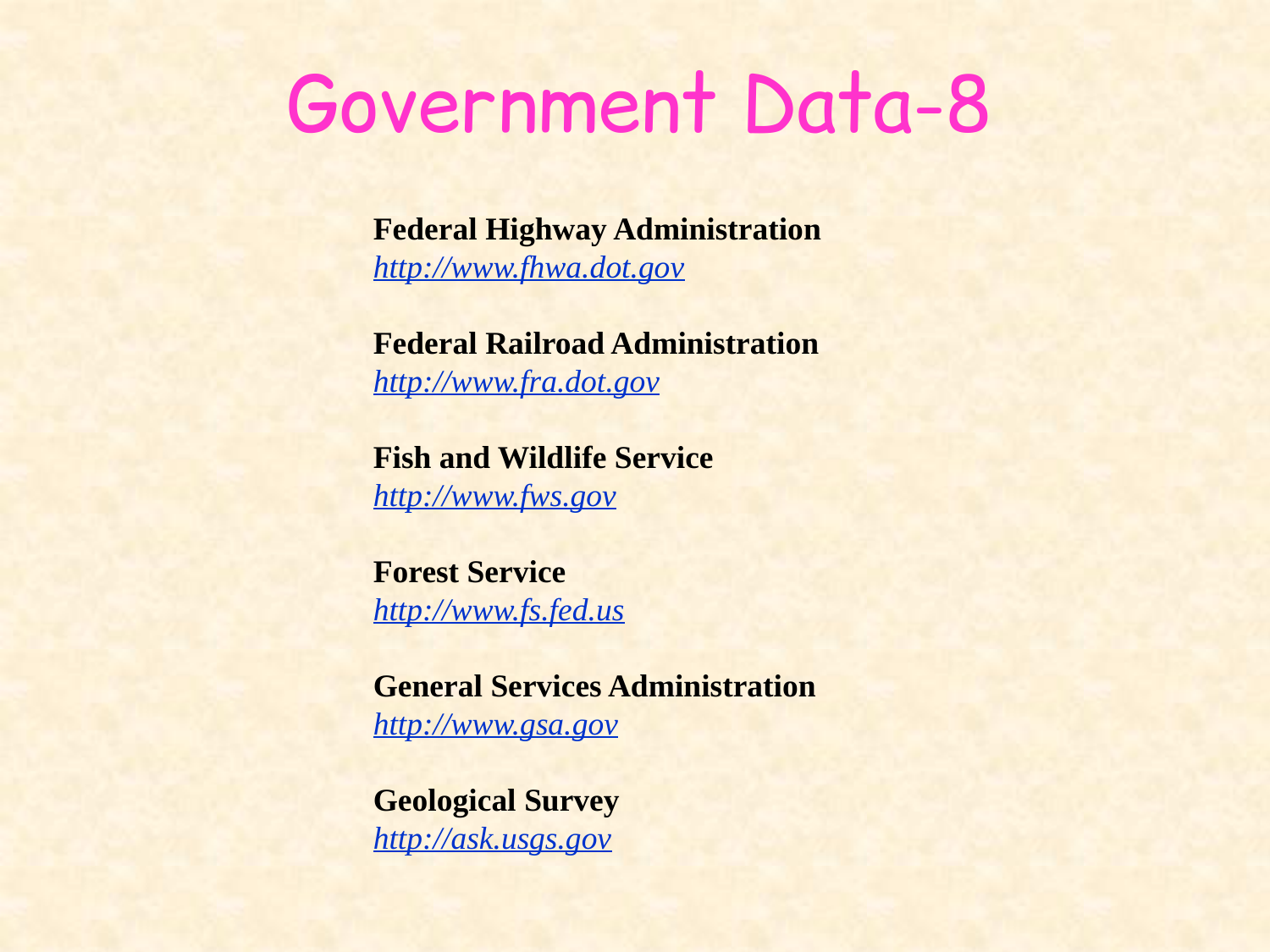

# Government Data-8
Federal Highway Administration
http://www.fhwa.dot.gov

Federal Railroad Administration
http://www.fra.dot.gov

Fish and Wildlife Service
http://www.fws.gov

Forest Service
http://www.fs.fed.us

General Services Administration
http://www.gsa.gov

Geological Survey
http://ask.usgs.gov